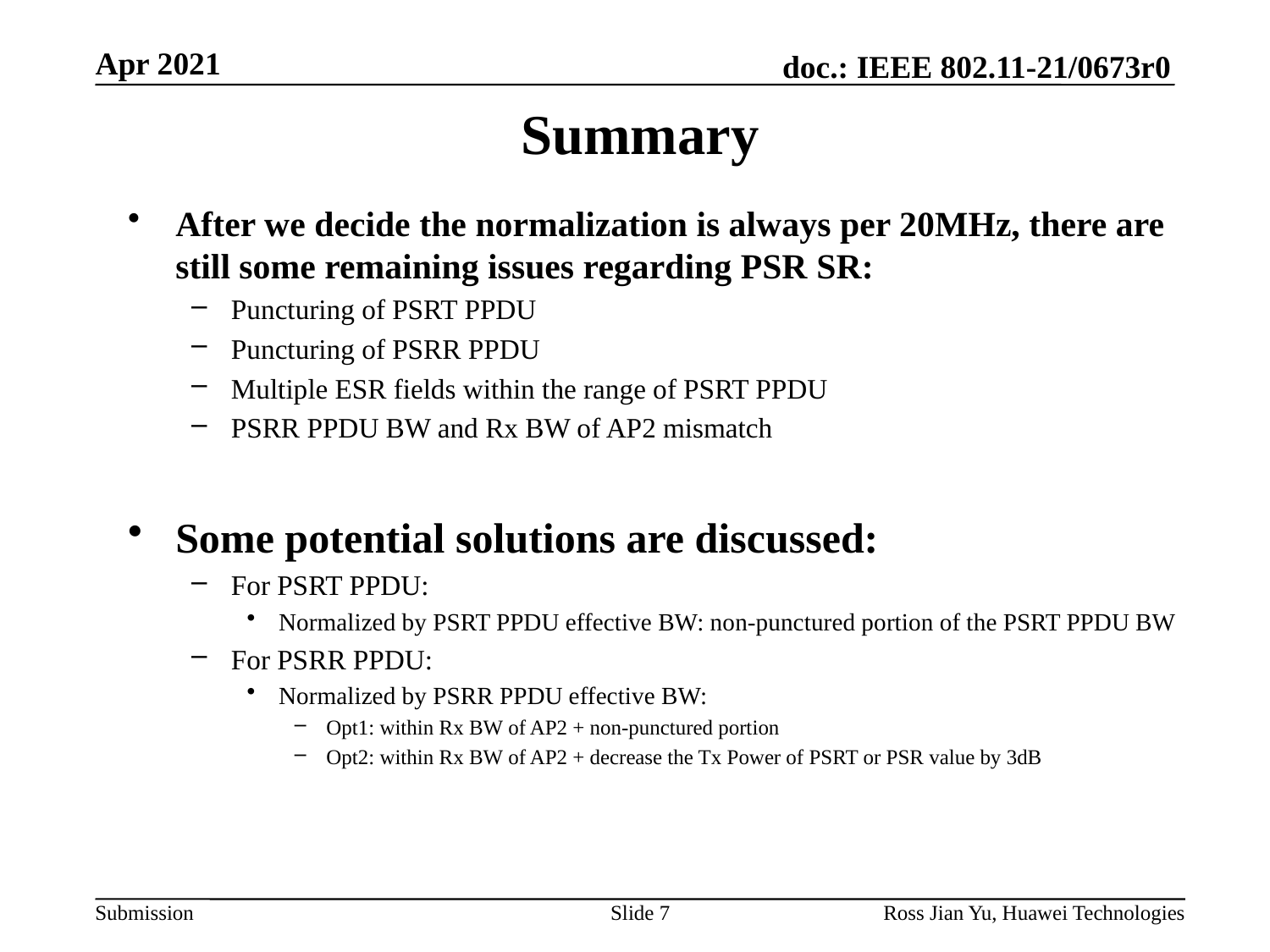

# Summary
After we decide the normalization is always per 20MHz, there are still some remaining issues regarding PSR SR:
Puncturing of PSRT PPDU
Puncturing of PSRR PPDU
Multiple ESR fields within the range of PSRT PPDU
PSRR PPDU BW and Rx BW of AP2 mismatch

Some potential solutions are discussed:
For PSRT PPDU:
Normalized by PSRT PPDU effective BW: non-punctured portion of the PSRT PPDU BW
For PSRR PPDU:
Normalized by PSRR PPDU effective BW:
Opt1: within Rx BW of AP2 + non-punctured portion
Opt2: within Rx BW of AP2 + decrease the Tx Power of PSRT or PSR value by 3dB
Slide 7